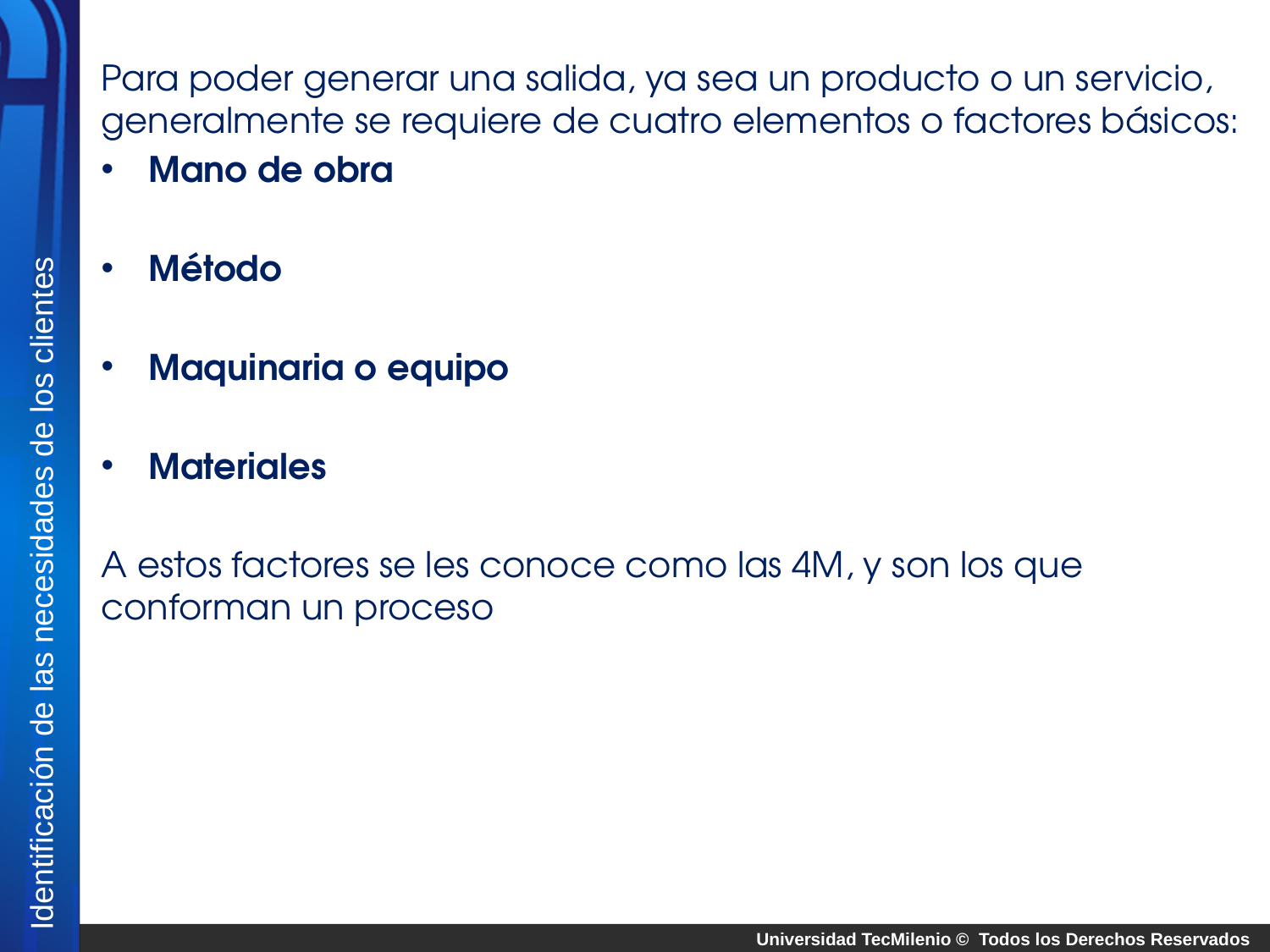

Para poder generar una salida, ya sea un producto o un servicio, generalmente se requiere de cuatro elementos o factores básicos:
Mano de obra

Método

Maquinaria o equipo

Materiales

A estos factores se les conoce como las 4M, y son los que conforman un proceso

Identificación de las necesidades de los clientes